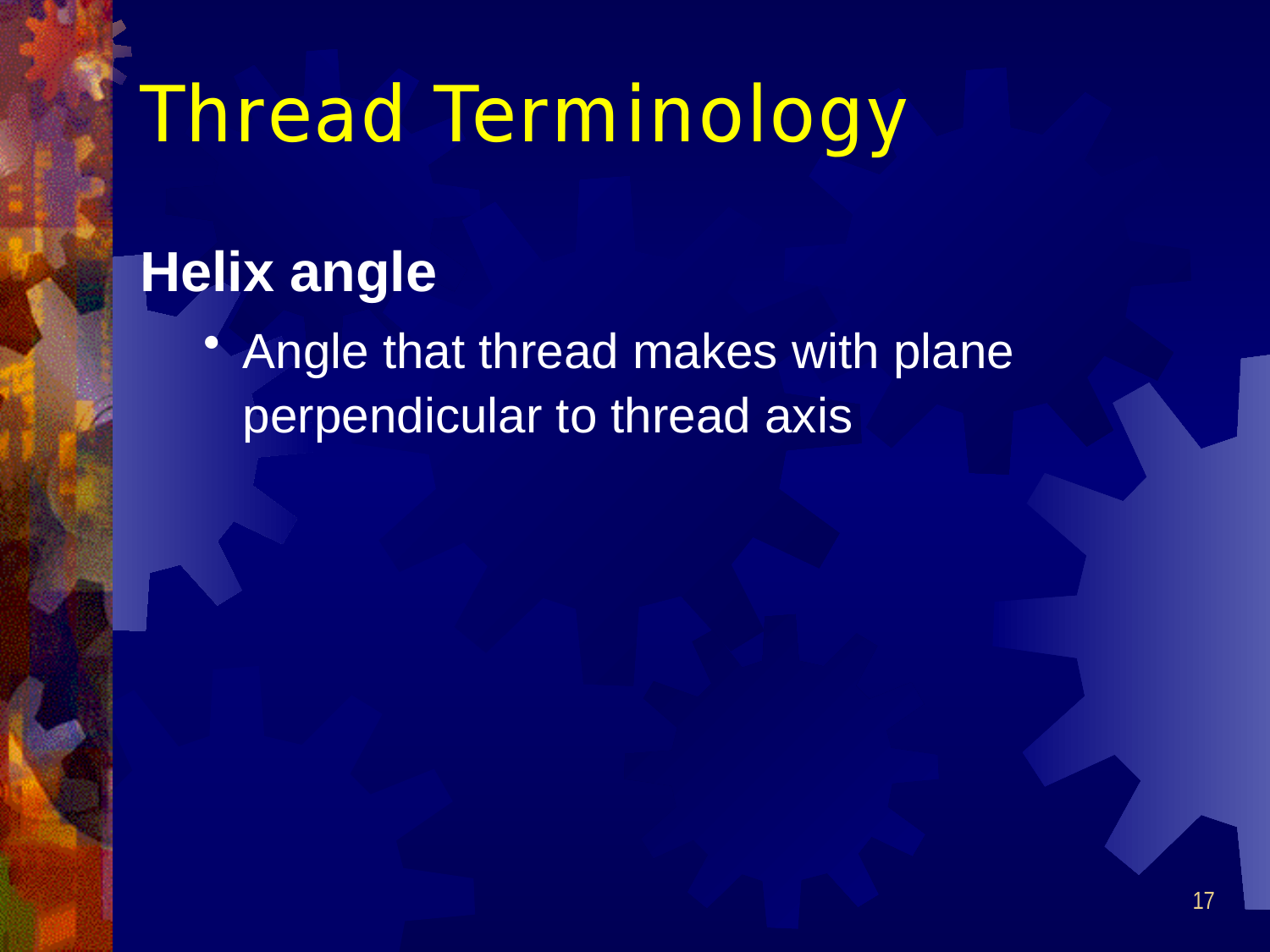

# Thread Terminology
Helix angle
Angle that thread makes with plane perpendicular to thread axis
17